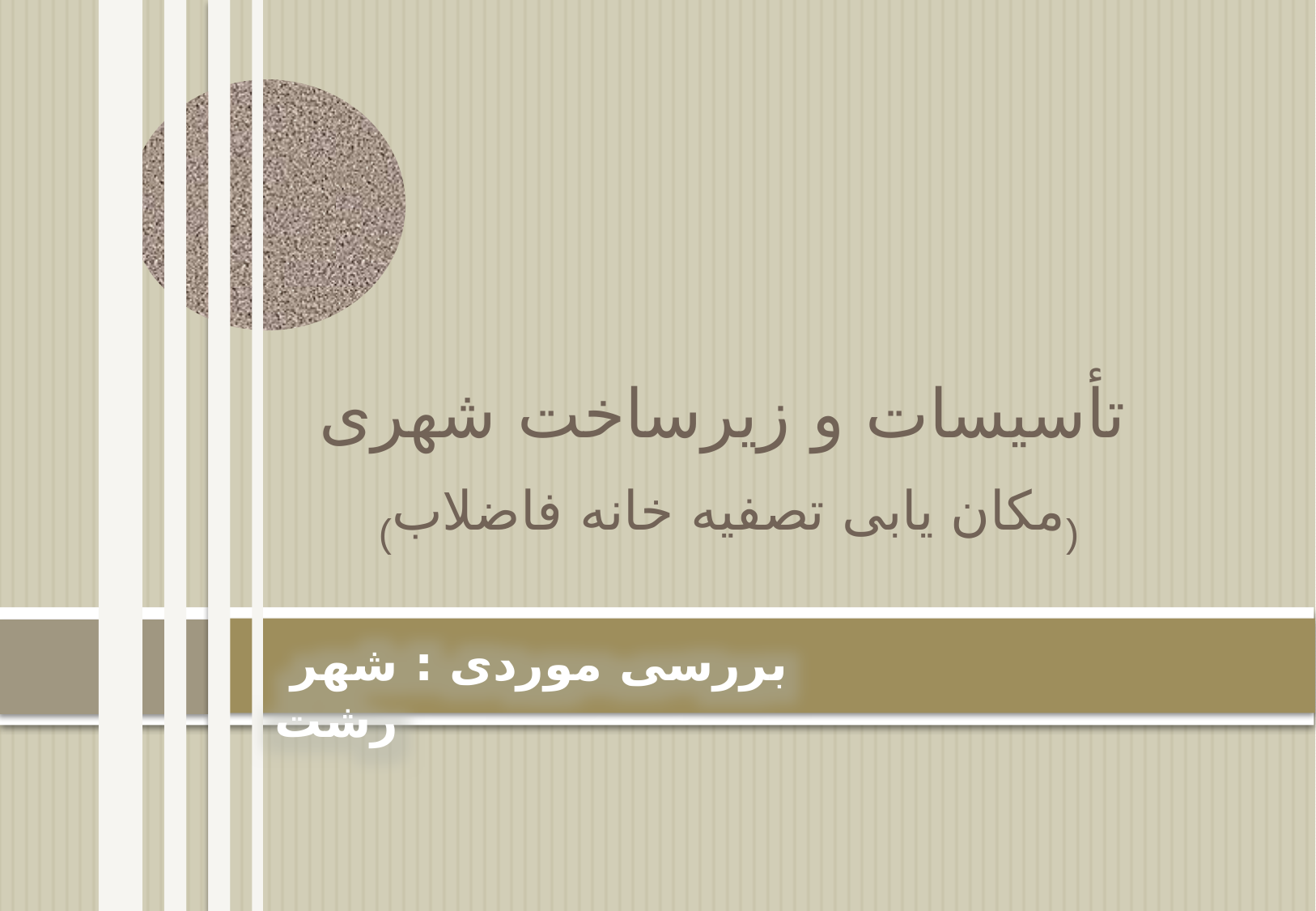

تأسیسات و زیرساخت شهری
(مکان یابی تصفیه خانه فاضلاب)
 بررسی موردی : شهر رشت